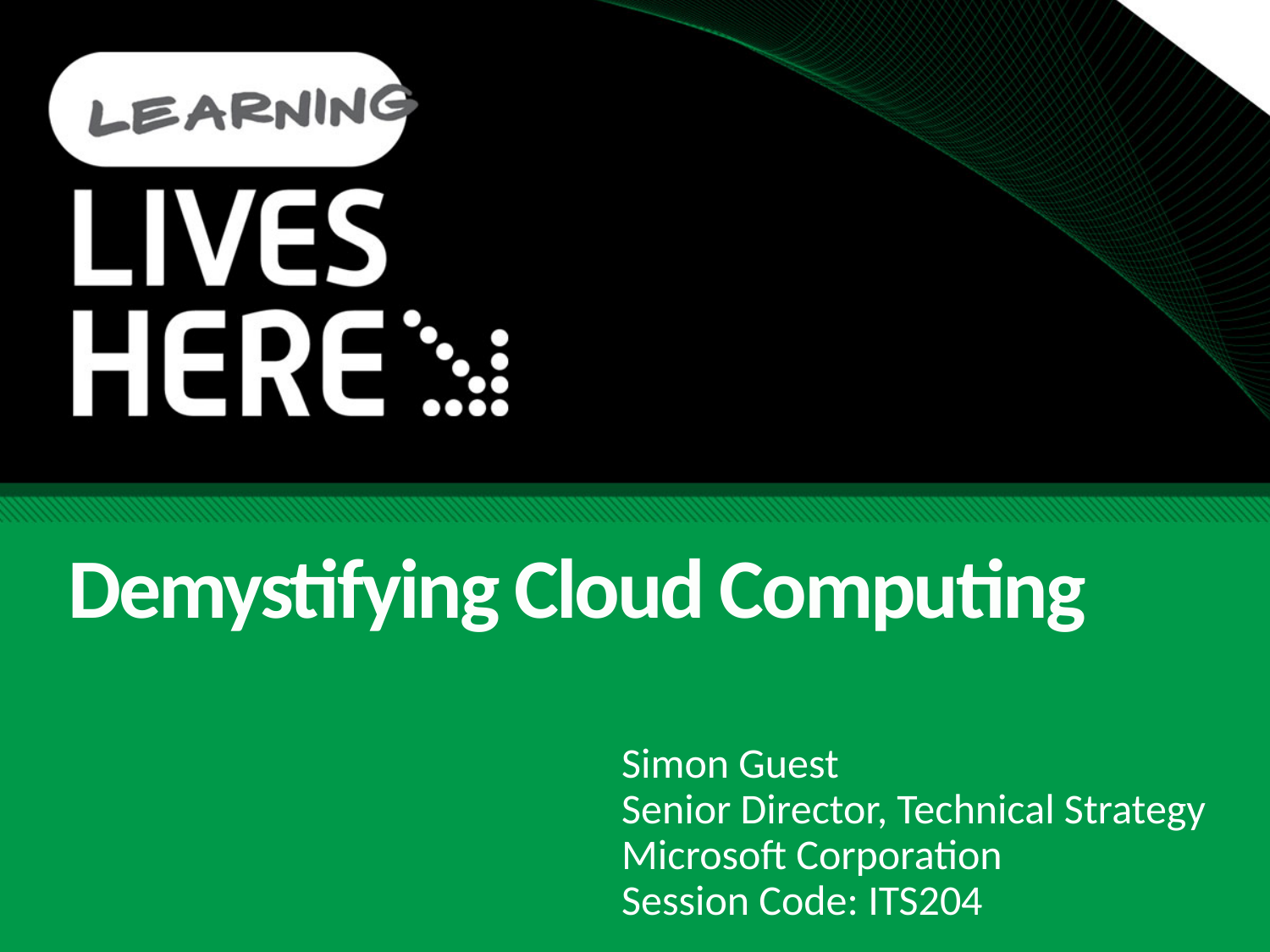

# Demystifying Cloud Computing
Simon Guest
Senior Director, Technical Strategy
Microsoft Corporation
Session Code: ITS204